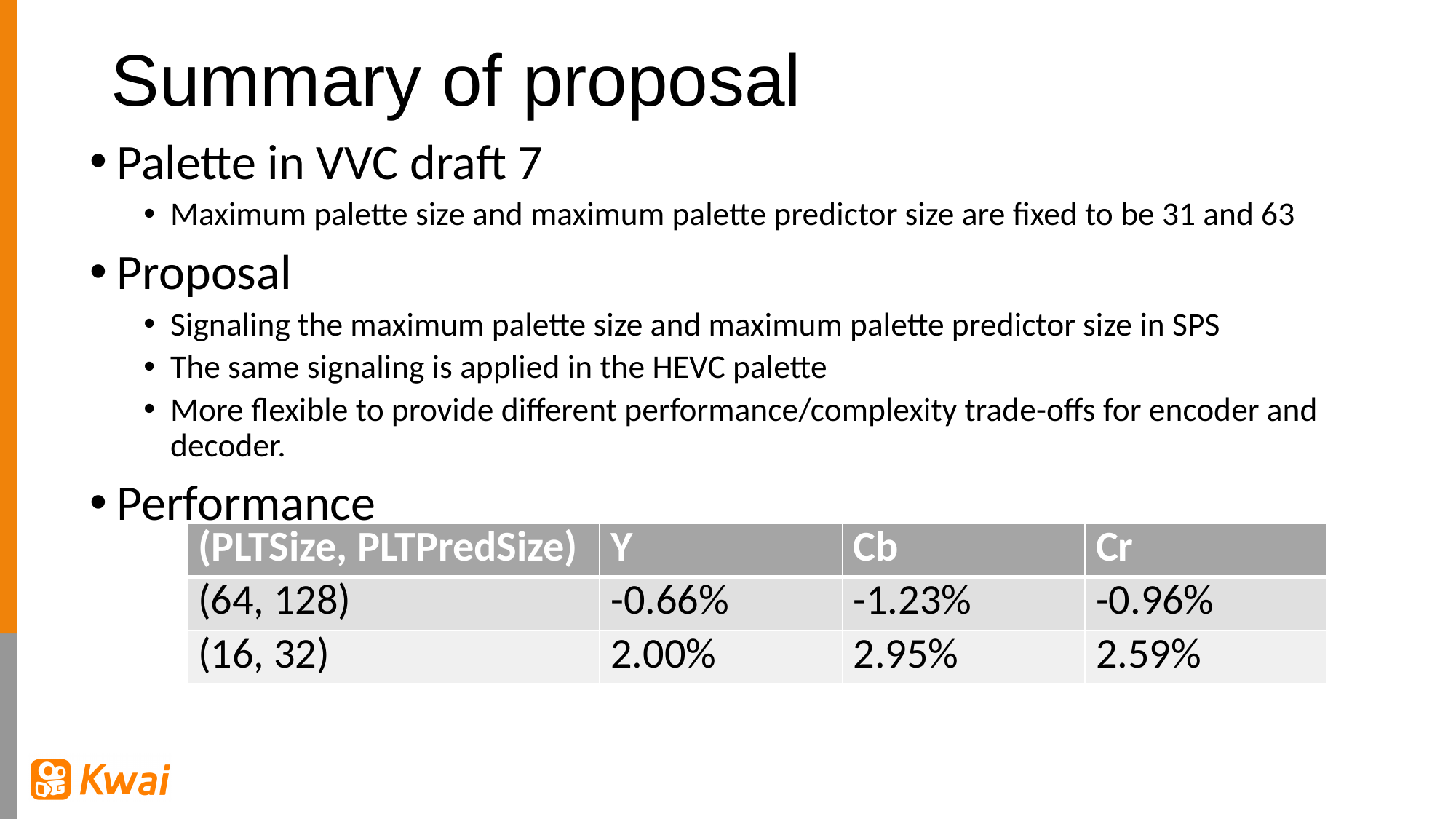

# Summary of proposal
Palette in VVC draft 7
Maximum palette size and maximum palette predictor size are fixed to be 31 and 63
Proposal
Signaling the maximum palette size and maximum palette predictor size in SPS
The same signaling is applied in the HEVC palette
More flexible to provide different performance/complexity trade-offs for encoder and decoder.
Performance
| (PLTSize, PLTPredSize) | Y | Cb | Cr |
| --- | --- | --- | --- |
| (64, 128) | -0.66% | -1.23% | -0.96% |
| (16, 32) | 2.00% | 2.95% | 2.59% |